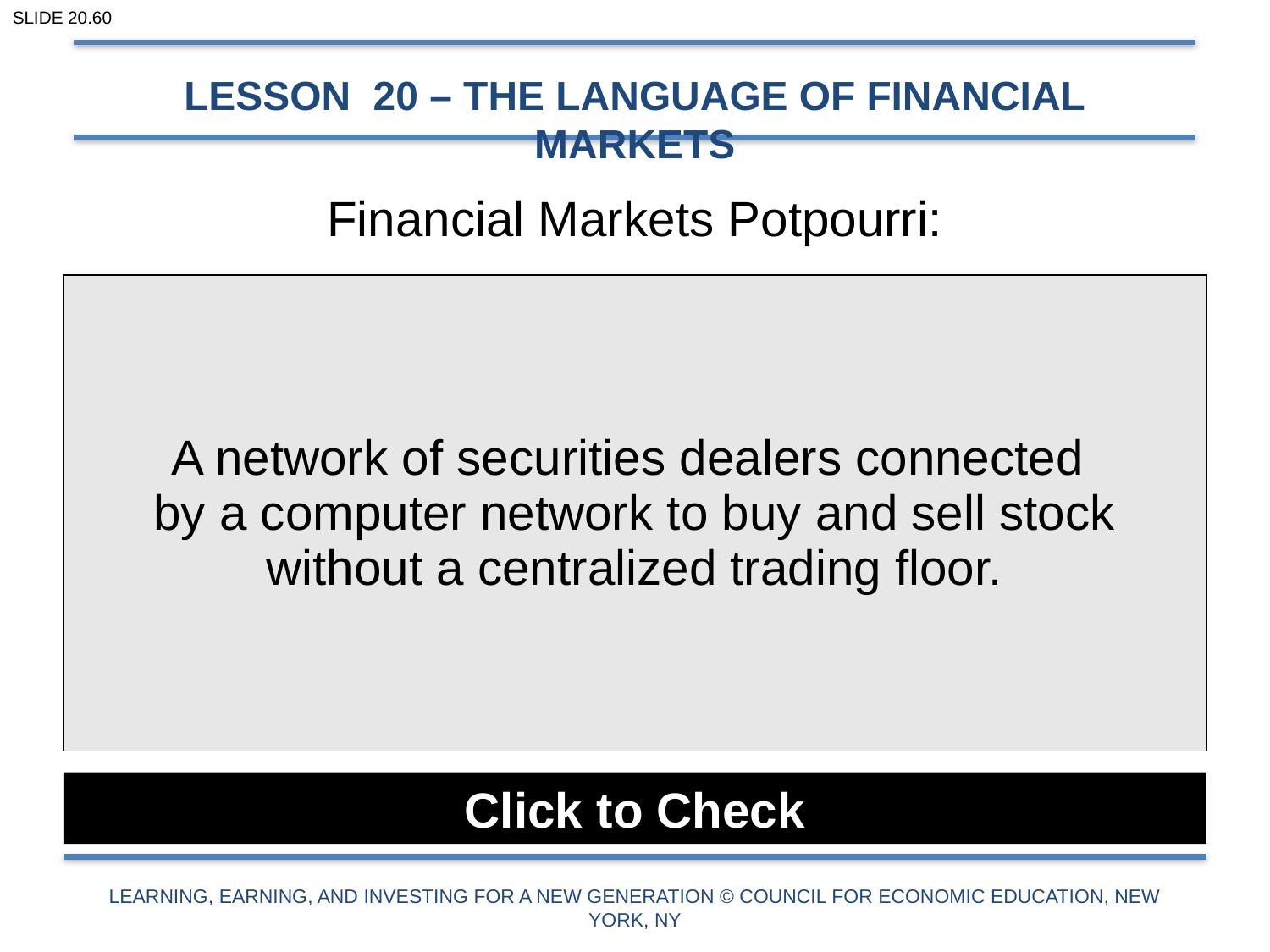

Slide 20.60
Lesson  20 – The Language of Financial Markets
# Financial Markets Potpourri:
| A network of securities dealers connected by a computer network to buy and sell stock without a centralized trading floor. |
| --- |
Click to Check